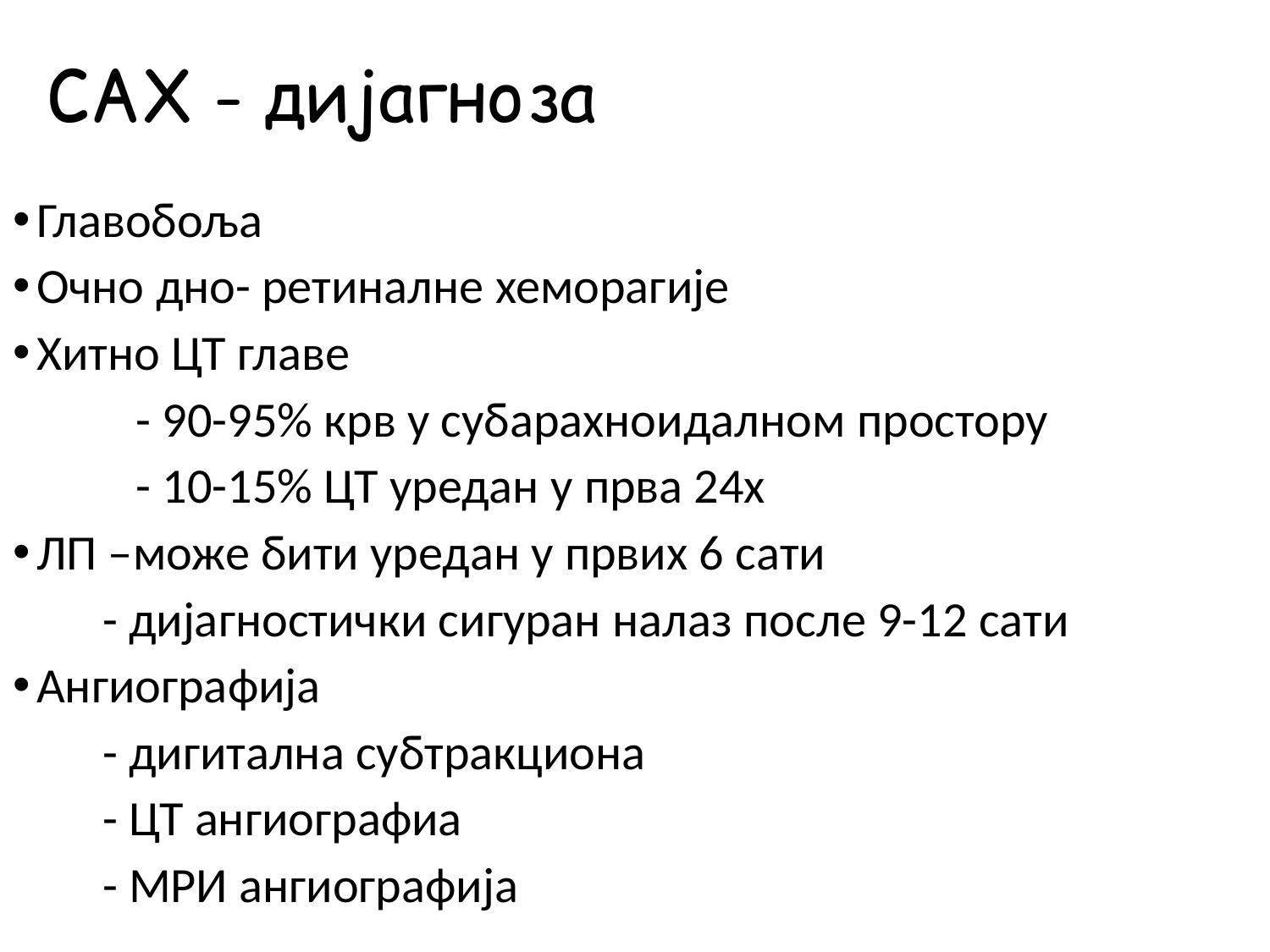

# САХ - дијагноза
Главобоља
Очно дно- ретиналне хеморагије
Хитно ЦТ главе
           - 90-95% крв у субарахноидалном простору
           - 10-15% ЦТ уредан у прва 24х
ЛП –може бити уредан у првих 6 сати
        - дијагностички сигуран налаз после 9-12 сати
Ангиографија
        - дигитална субтракциона
        - ЦТ ангиографиа
        - МРИ ангиографија